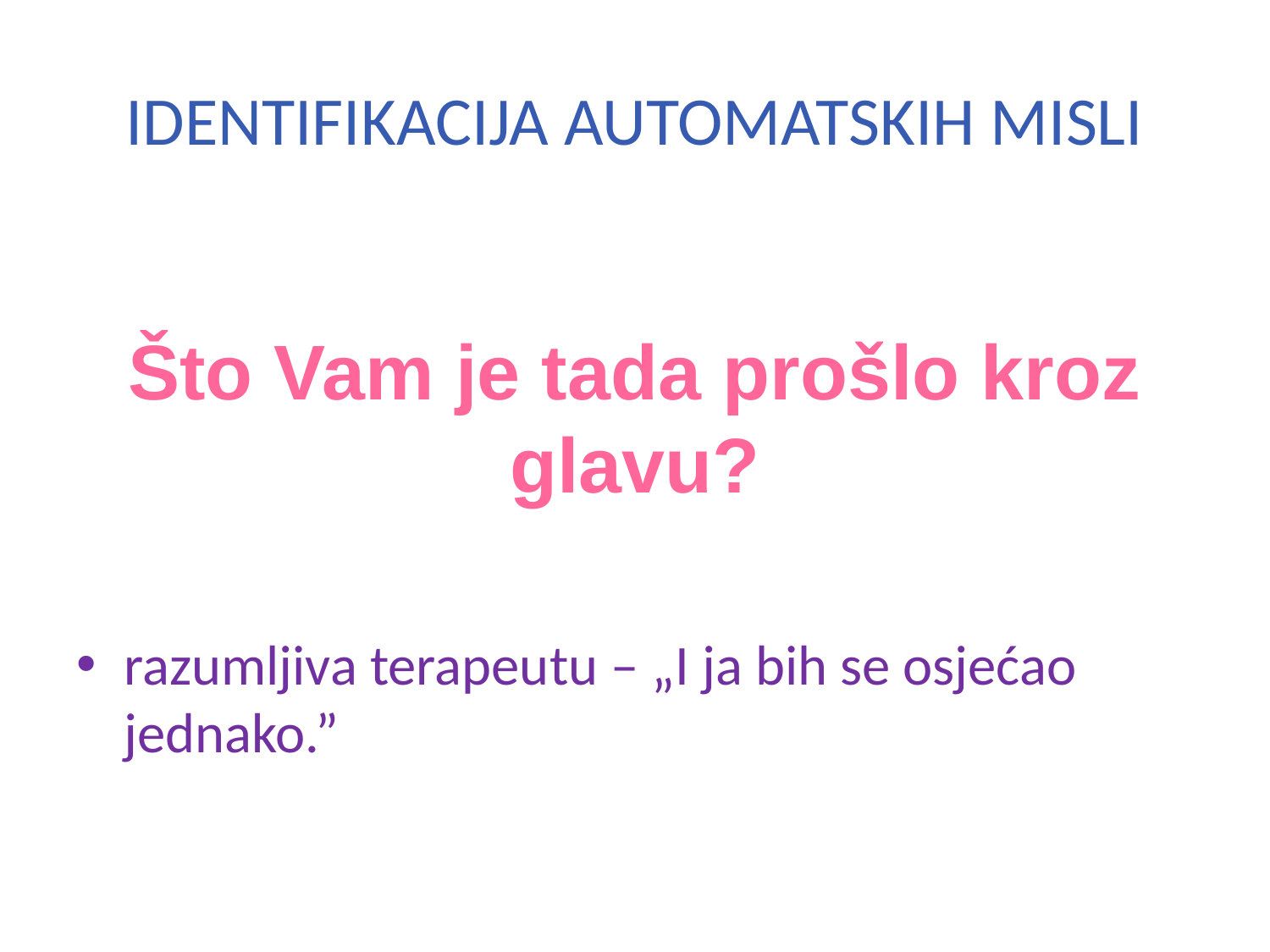

# IDENTIFIKACIJA AUTOMATSKIH MISLI
Što Vam je tada prošlo kroz glavu?

razumljiva terapeutu – „I ja bih se osjećao jednako.”